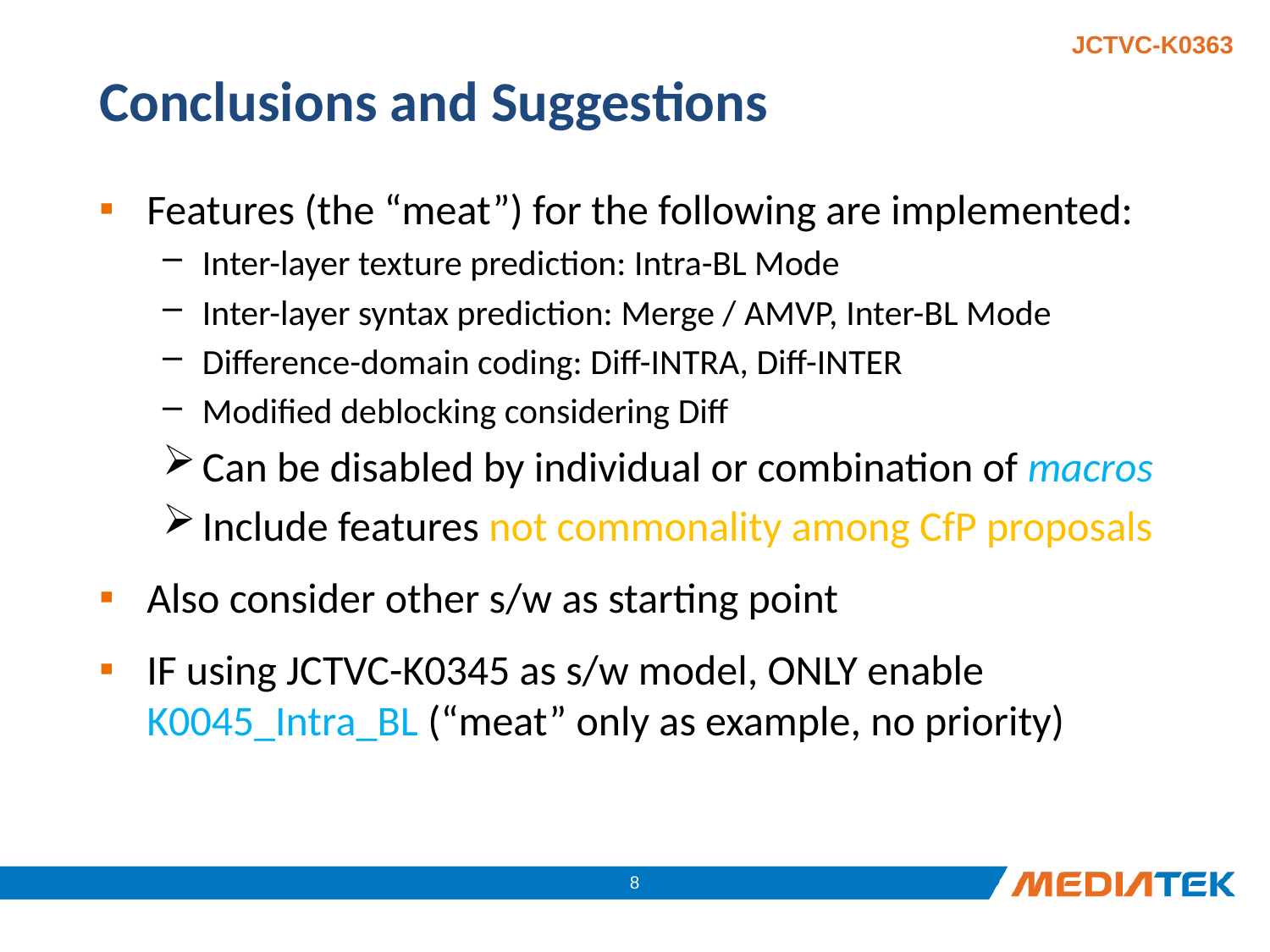

# Conclusions and Suggestions
Features (the “meat”) for the following are implemented:
Inter-layer texture prediction: Intra-BL Mode
Inter-layer syntax prediction: Merge / AMVP, Inter-BL Mode
Difference-domain coding: Diff-INTRA, Diff-INTER
Modified deblocking considering Diff
Can be disabled by individual or combination of macros
Include features not commonality among CfP proposals
Also consider other s/w as starting point
IF using JCTVC-K0345 as s/w model, ONLY enable K0045_Intra_BL (“meat” only as example, no priority)

8